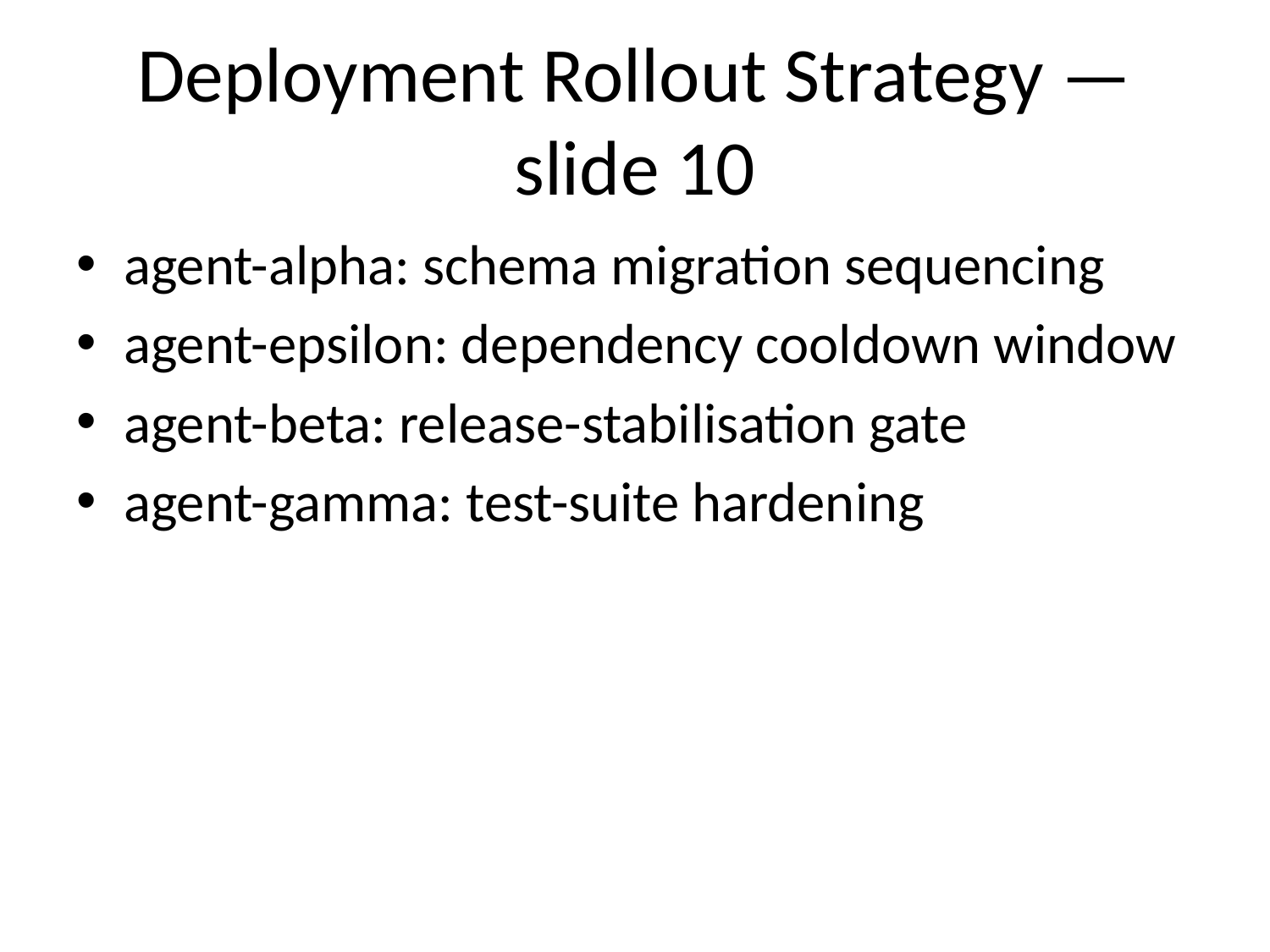

# Deployment Rollout Strategy — slide 10
agent-alpha: schema migration sequencing
agent-epsilon: dependency cooldown window
agent-beta: release-stabilisation gate
agent-gamma: test-suite hardening